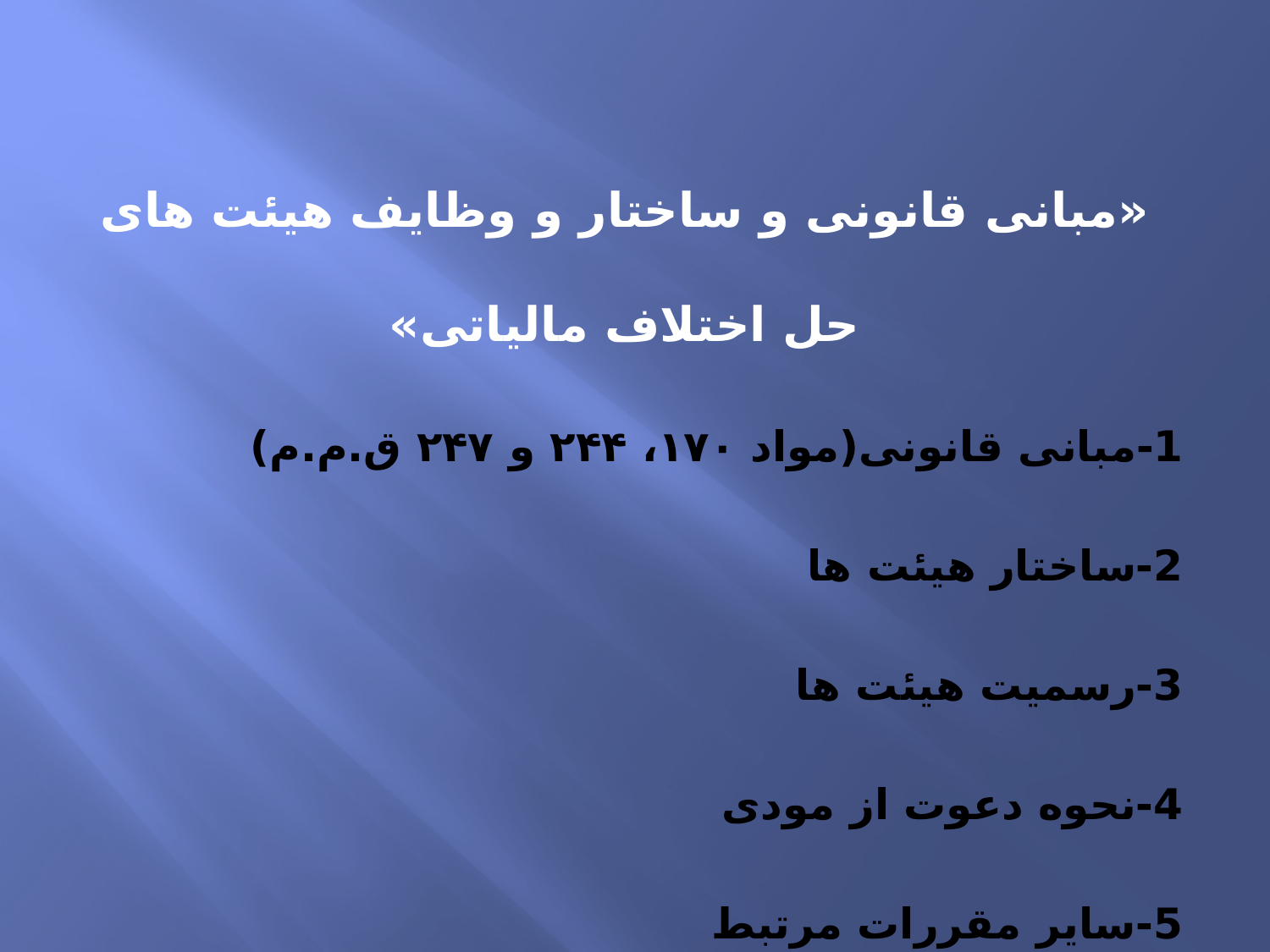

«مبانی قانونی و ساختار و وظایف هیئت های حل اختلاف مالیاتی»
1-مبانی قانونی(مواد ۱۷۰، ۲۴۴ و ۲۴۷ ق.م.م)
2-ساختار هیئت ها
3-رسمیت هیئت ها
4-نحوه دعوت از مودی
5-سایر مقررات مرتبط